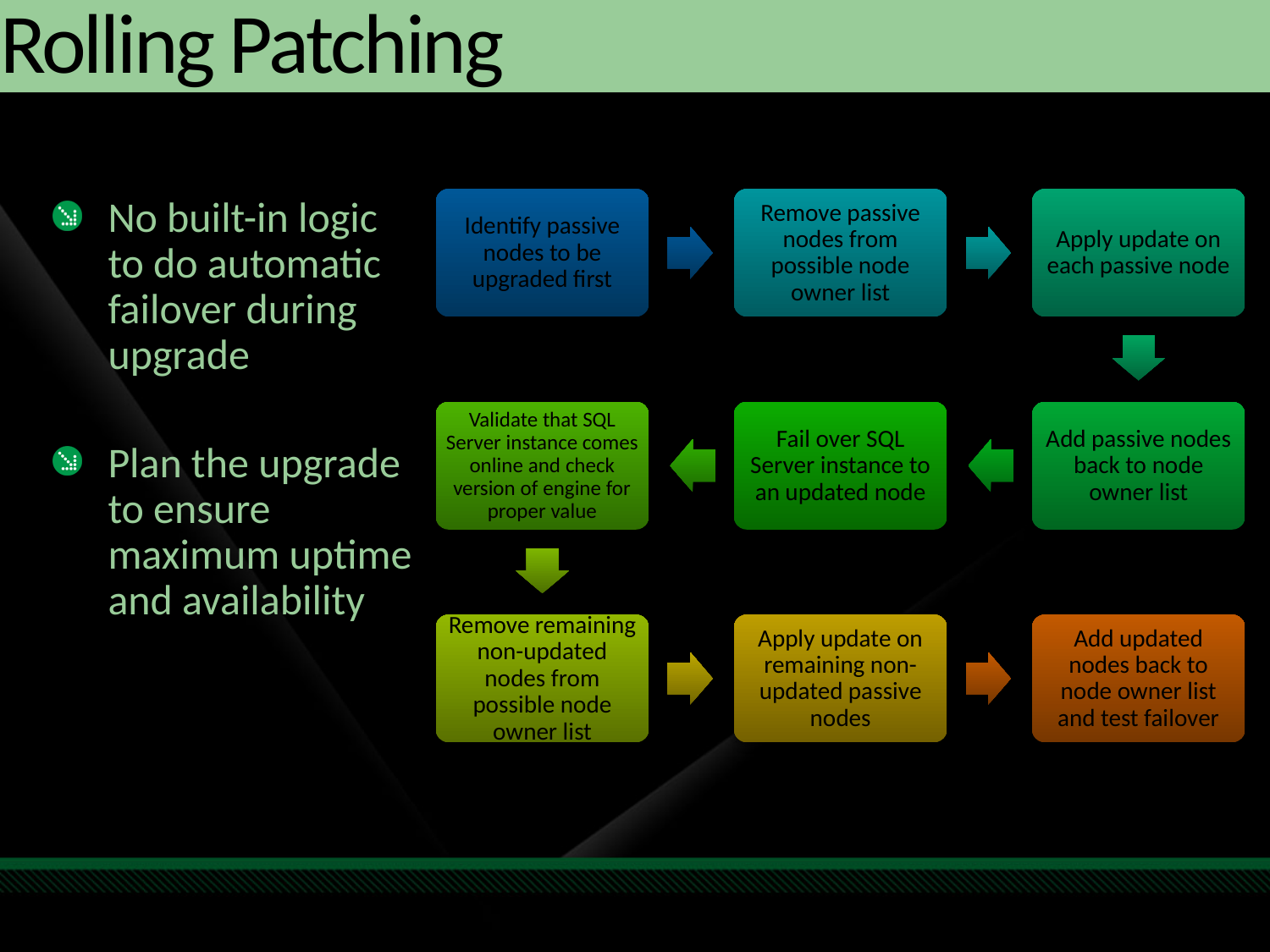

# Rolling Patching
Identify passive nodes to be upgraded first

Remove passive nodes from possible node owner list

Apply update on each passive node

Add passive nodes back to node owner list

Fail over SQL Server instance to an updated node

Validate that SQL Server instance comes online and check version of engine for proper value

Remove remaining non-updated nodes from possible node owner list

Apply update on remaining non-updated passive nodes

Add updated nodes back to node owner list and test failover
No built-in logic to do automatic failover during upgrade

Plan the upgrade to ensure maximum uptime and availability